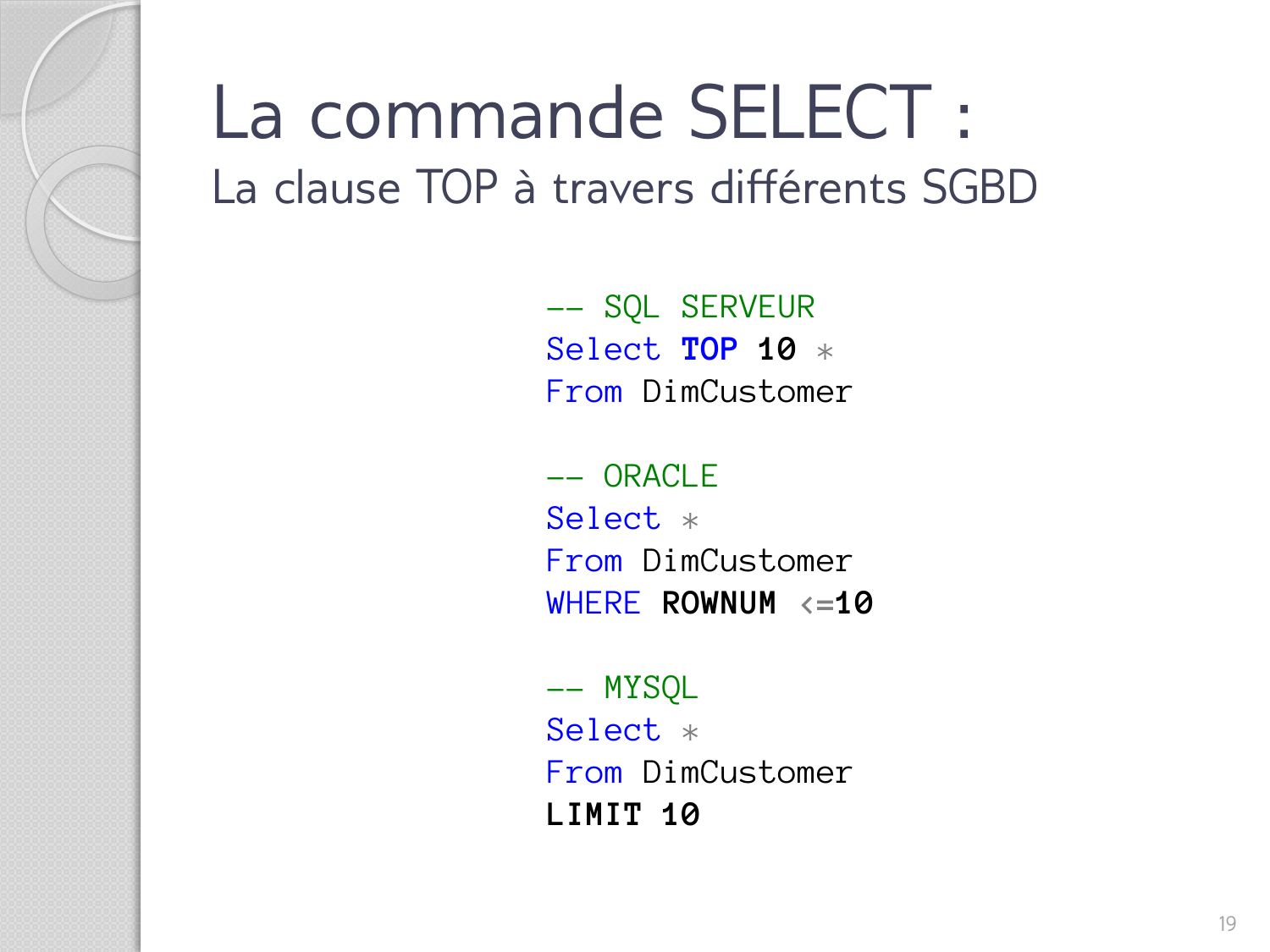

# La commande SELECT : La clause TOP à travers différents SGBD
-- SQL SERVEUR
Select TOP 10 *
From DimCustomer

-- ORACLE
Select *
From DimCustomer
WHERE ROWNUM <=10

-- MYSQL
Select *
From DimCustomer
LIMIT 10
19